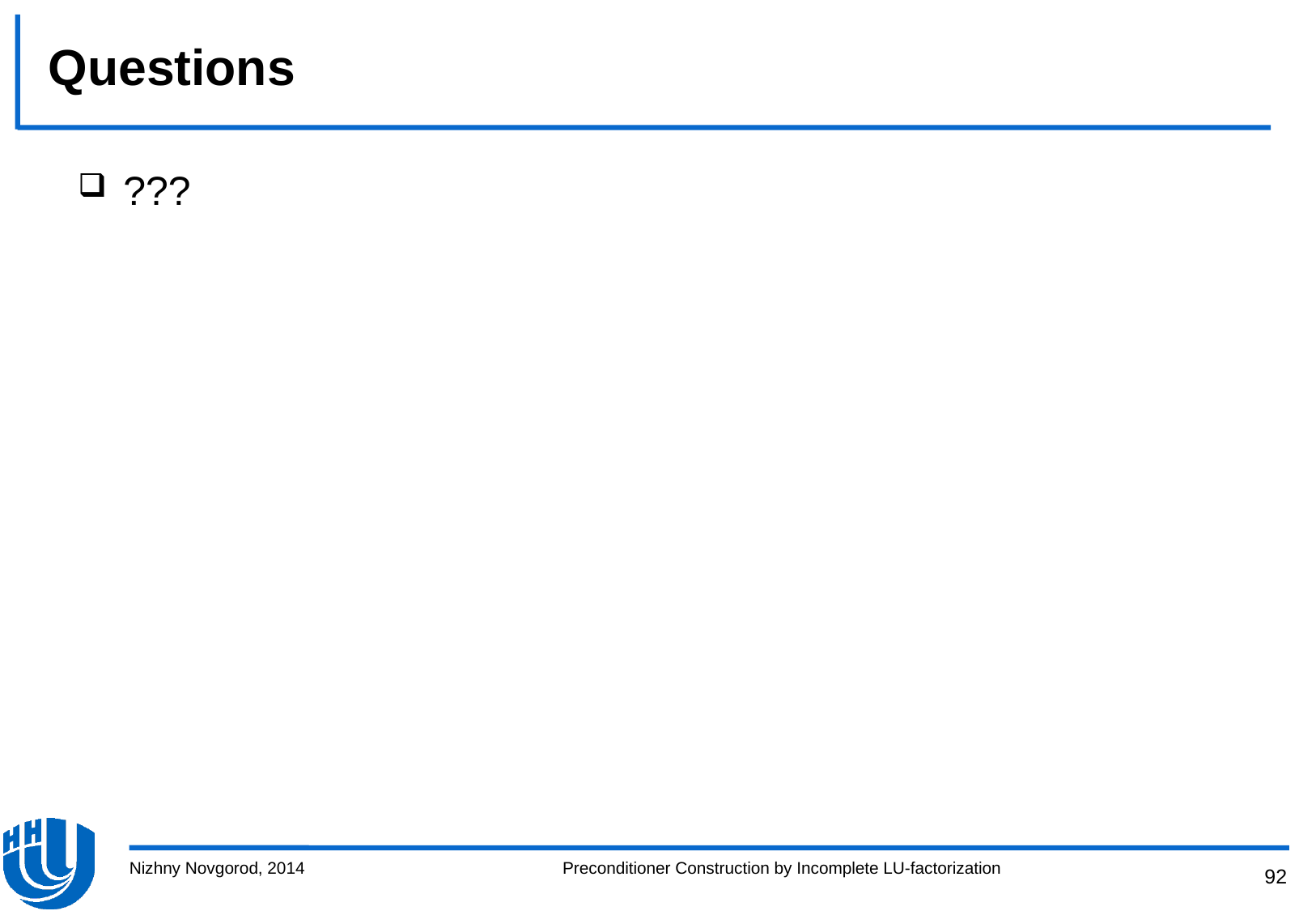

# Questions
???
Nizhny Novgorod, 2014
Preconditioner Construction by Incomplete LU-factorization